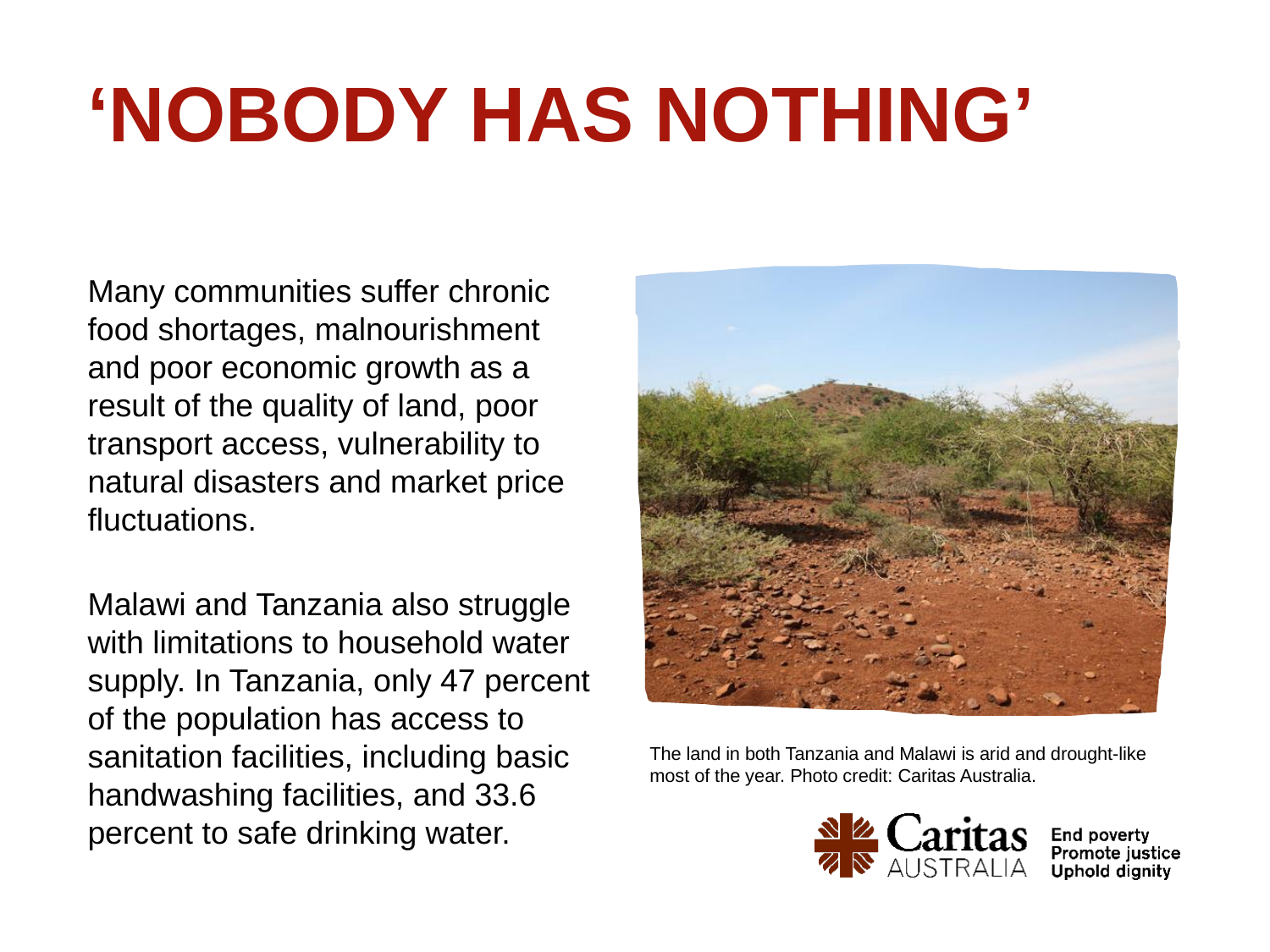

# ‘NOBODY HAS NOTHING’
Many communities suffer chronic food shortages, malnourishment and poor economic growth as a result of the quality of land, poor transport access, vulnerability to natural disasters and market price fluctuations.

Malawi and Tanzania also struggle with limitations to household water supply. In Tanzania, only 47 percent of the population has access to sanitation facilities, including basic handwashing facilities, and 33.6 percent to safe drinking water.

The land in both Tanzania and Malawi is arid and drought-like most of the year. Photo credit: Caritas Australia.